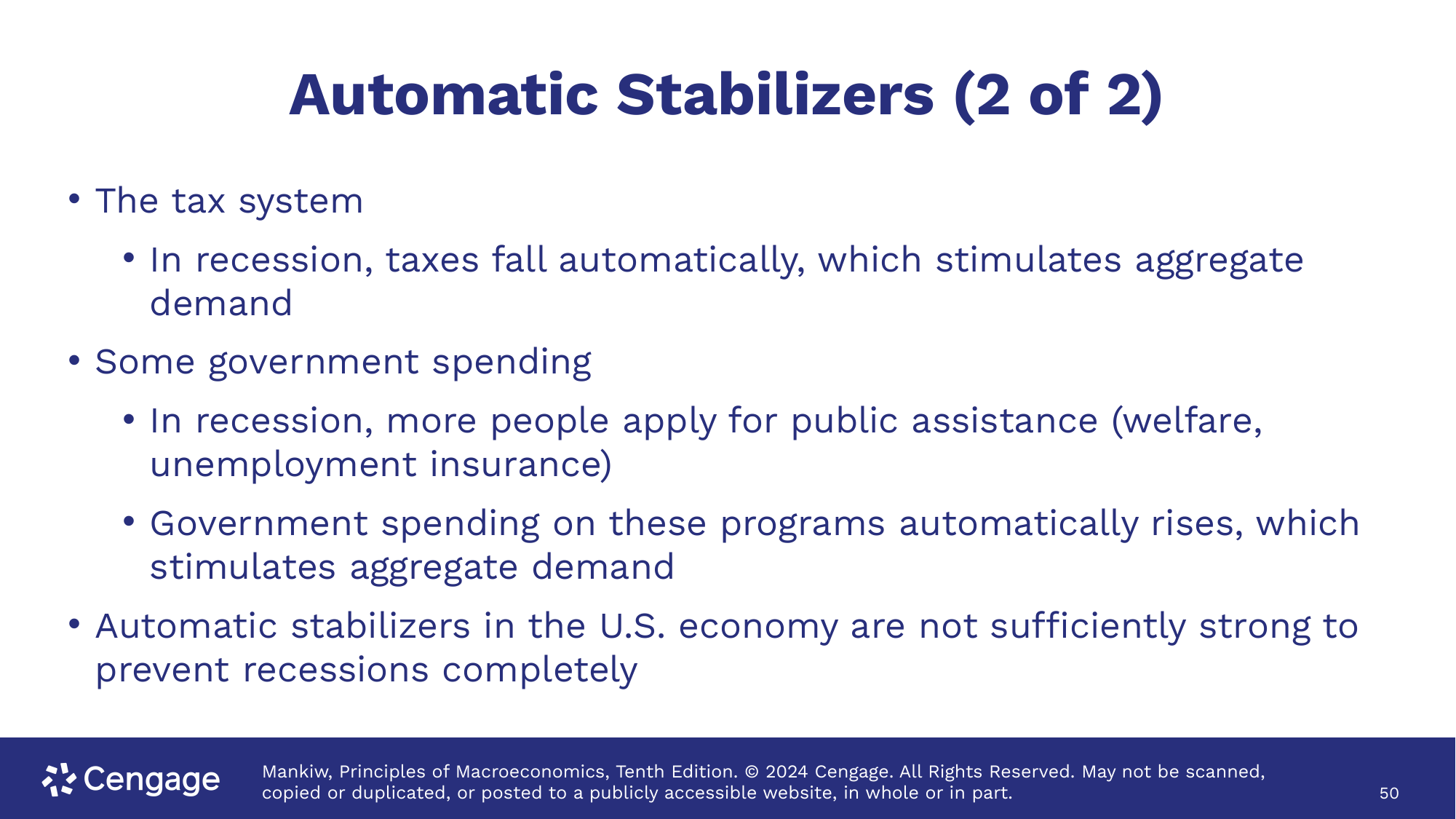

# Automatic Stabilizers (2 of 2)
The tax system
In recession, taxes fall automatically, which stimulates aggregate demand
Some government spending
In recession, more people apply for public assistance (welfare, unemployment insurance)
Government spending on these programs automatically rises, which stimulates aggregate demand
Automatic stabilizers in the U.S. economy are not sufficiently strong to prevent recessions completely